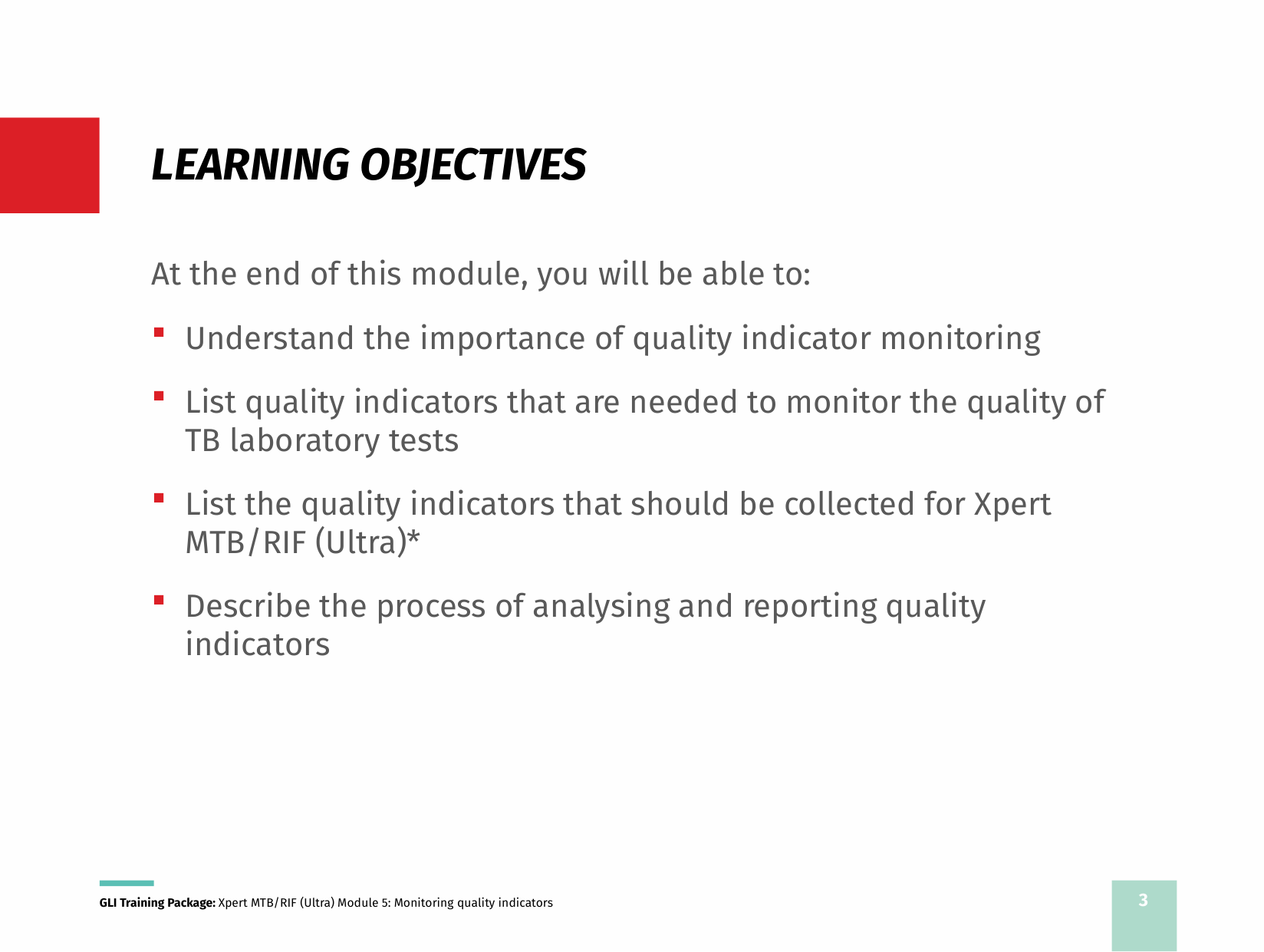

# LEARNING OBJECTIVES
At the end of this module, you will be able to:
Understand the importance of quality indicator monitoring
List quality indicators that are needed to monitor the quality of TB laboratory tests
List the quality indicators that should be collected for Xpert MTB/RIF (Ultra)*
Describe the process of analysing and reporting quality indicators